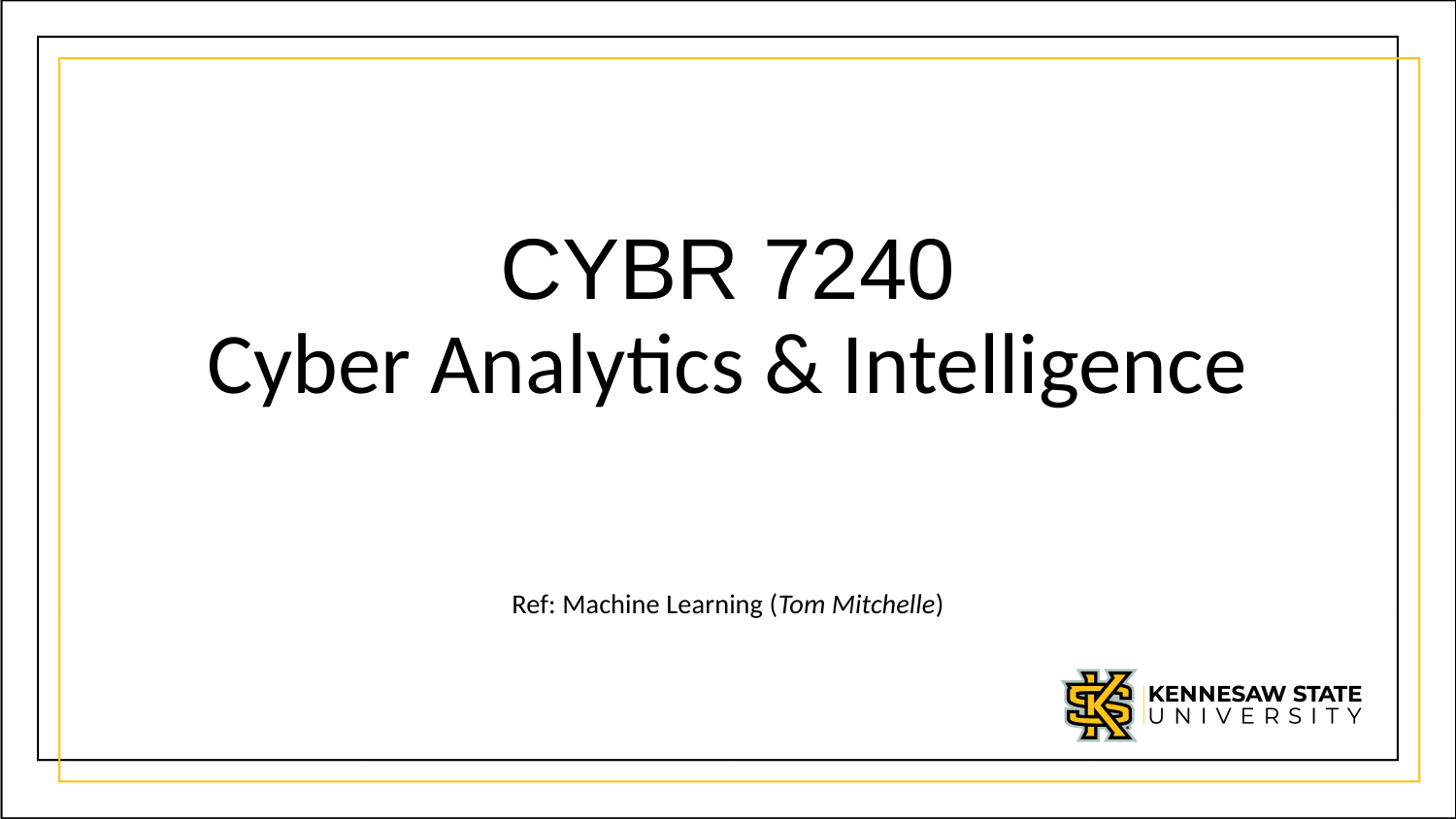

# CYBR 7240 Cyber Analytics & Intelligence

Ref: Machine Learning (Tom Mitchelle)